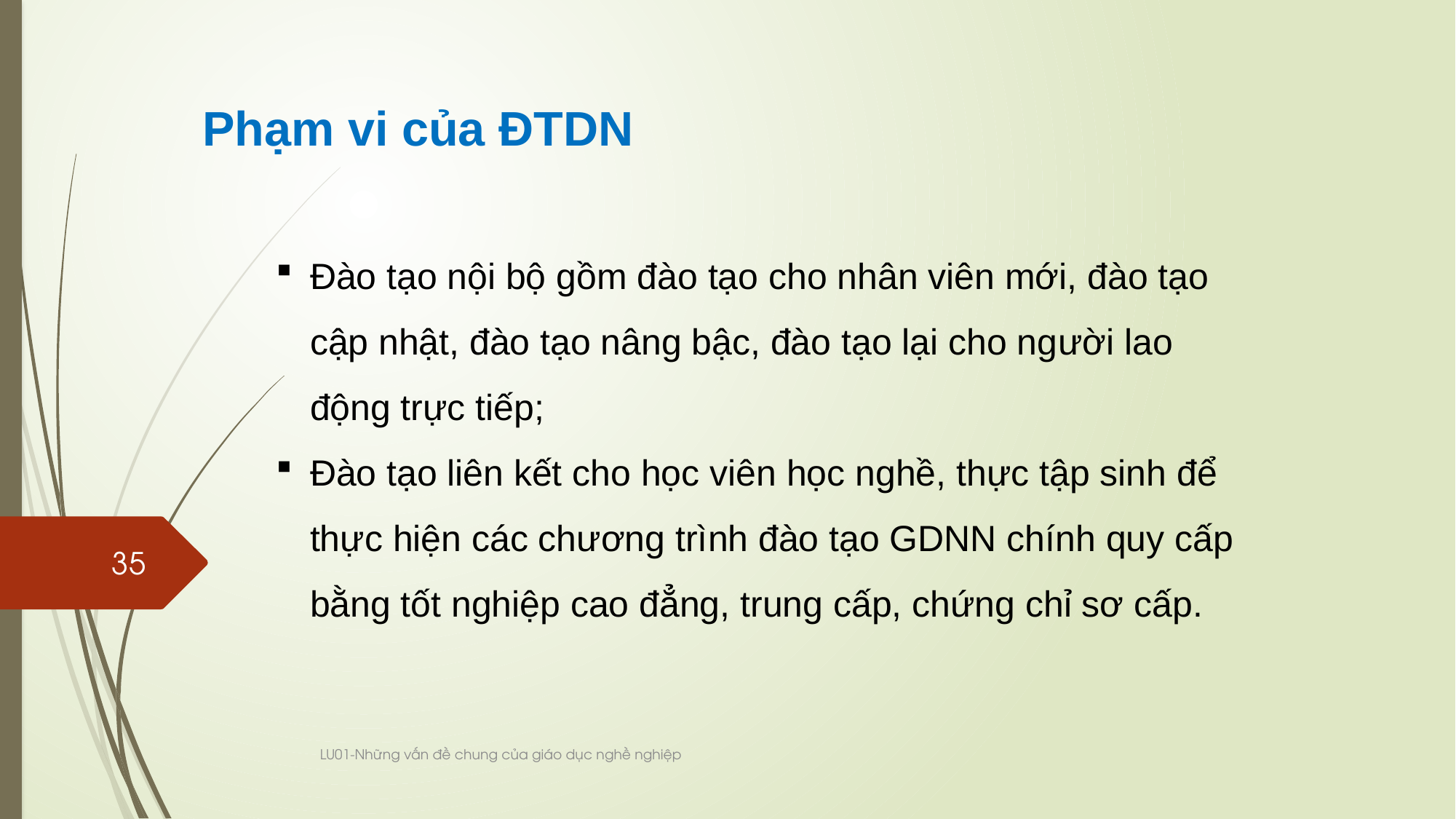

Phạm vi của ĐTDN
Đào tạo nội bộ gồm đào tạo cho nhân viên mới, đào tạo cập nhật, đào tạo nâng bậc, đào tạo lại cho người lao động trực tiếp;
Đào tạo liên kết cho học viên học nghề, thực tập sinh để thực hiện các chương trình đào tạo GDNN chính quy cấp bằng tốt nghiệp cao đẳng, trung cấp, chứng chỉ sơ cấp.
.
35
LU01-Những vấn đề chung của giáo dục nghề nghiệp